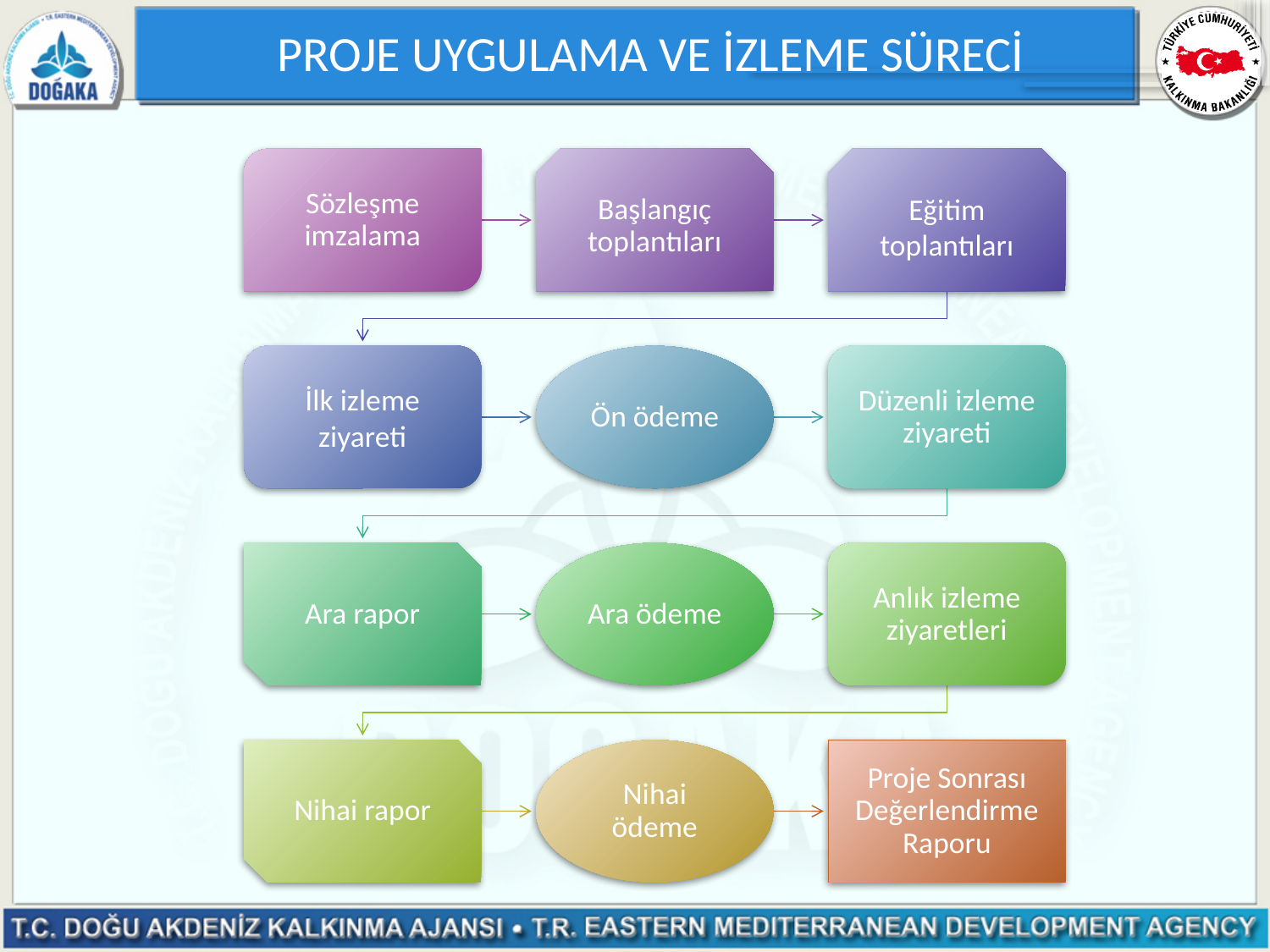

# PROJE UYGULAMA VE İZLEME SÜRECİ

Sözleşme imzalama

Başlangıç toplantıları

Eğitim toplantıları

İlk izleme ziyareti

Ön ödeme

Düzenli izleme ziyareti

Ara rapor

Ara ödeme

Anlık izleme ziyaretleri

Nihai rapor

Nihai ödeme
Proje Sonrası Değerlendirme Raporu